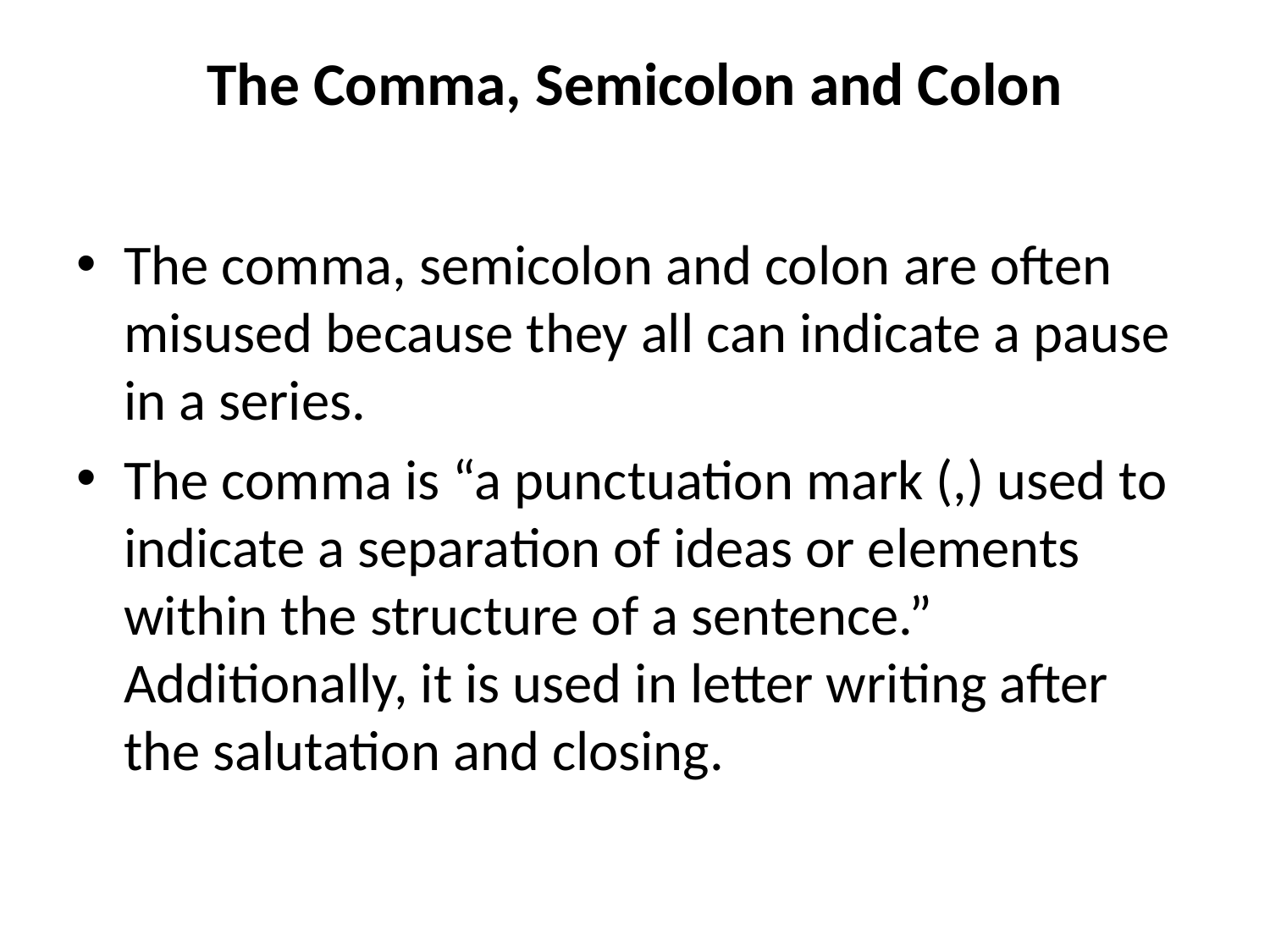

# The Comma, Semicolon and Colon
The comma, semicolon and colon are often misused because they all can indicate a pause in a series.
The comma is “a punctuation mark (,) used to indicate a separation of ideas or elements within the structure of a sentence.” Additionally, it is used in letter writing after the salutation and closing.